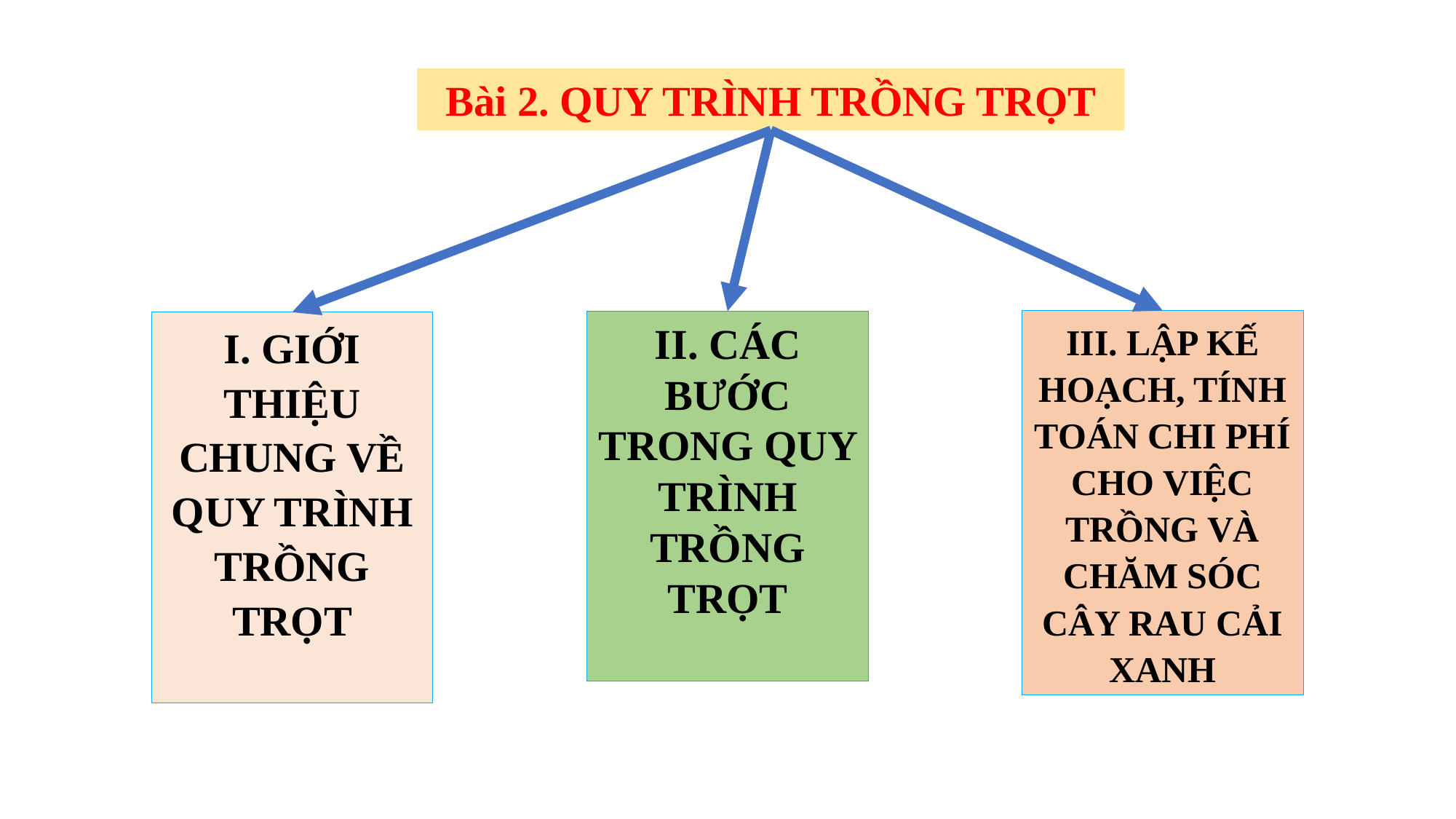

Bài 2. QUY TRÌNH TRỒNG TRỌT
III. LẬP KẾ HOẠCH, TÍNH TOÁN CHI PHÍ CHO VIỆC TRỒNG VÀ CHĂM SÓC CÂY RAU CẢI XANH
II. CÁC BƯỚC TRONG QUY TRÌNH TRỒNG TRỌT

I. GIỚI THIỆU CHUNG VỀ QUY TRÌNH TRỒNG TRỌT